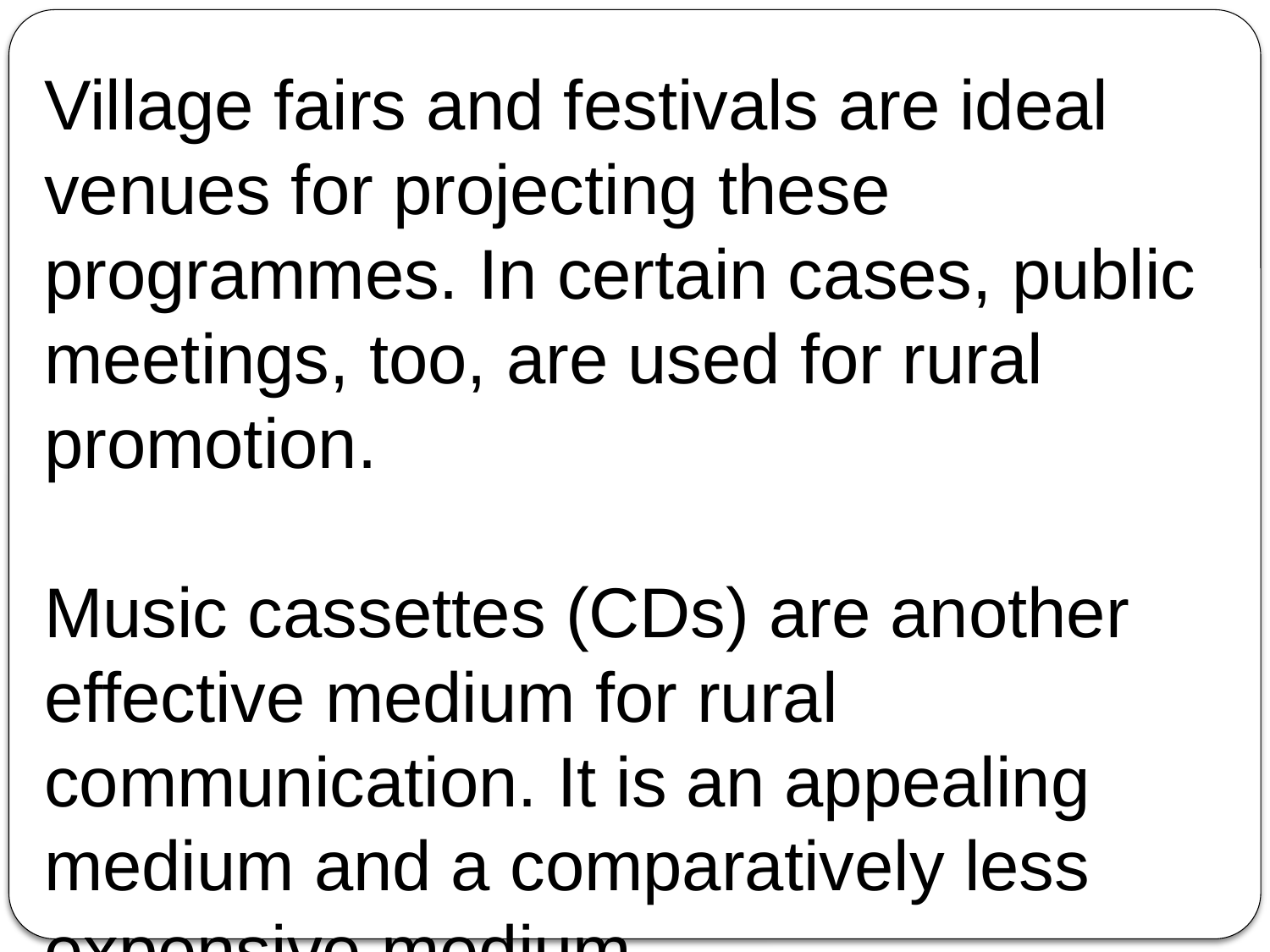

Village fairs and festivals are ideal venues for projecting these programmes. In certain cases, public meetings, too, are used for rural promotion.

Music cassettes (CDs) are another effective medium for rural communication. It is an appealing medium and a comparatively less expensive medium.